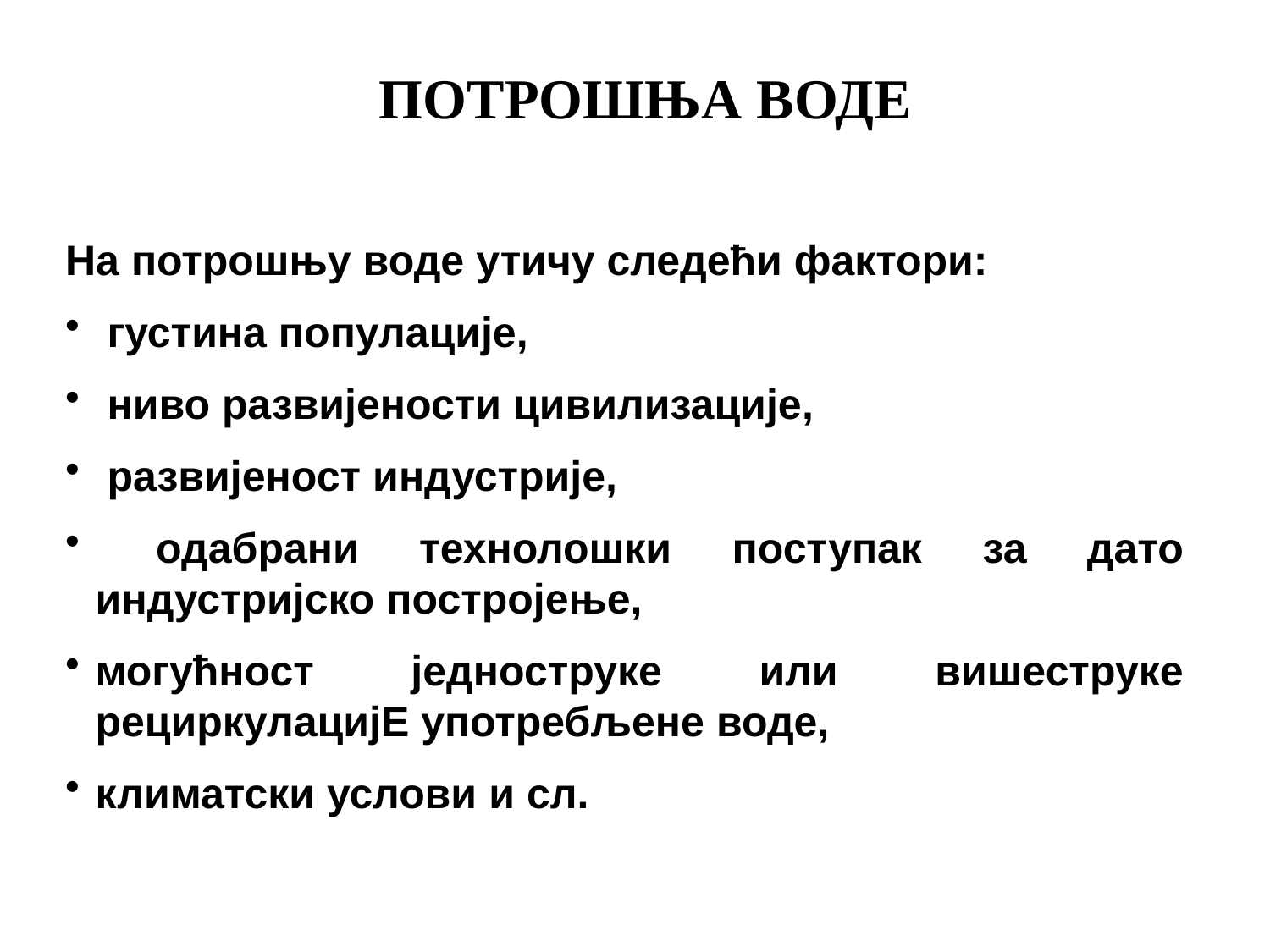

ПОТРОШЊА ВОДЕ
На потрошњу воде утичу следећи фактори:
 густина популације,
 ниво развијености цивилизације,
 развијеност индустрије,
 одабрани технолошки поступак за дато индустријско постројење,
могућност једноструке или вишеструке рециркулацијЕ употребљене воде,
климатски услови и сл.